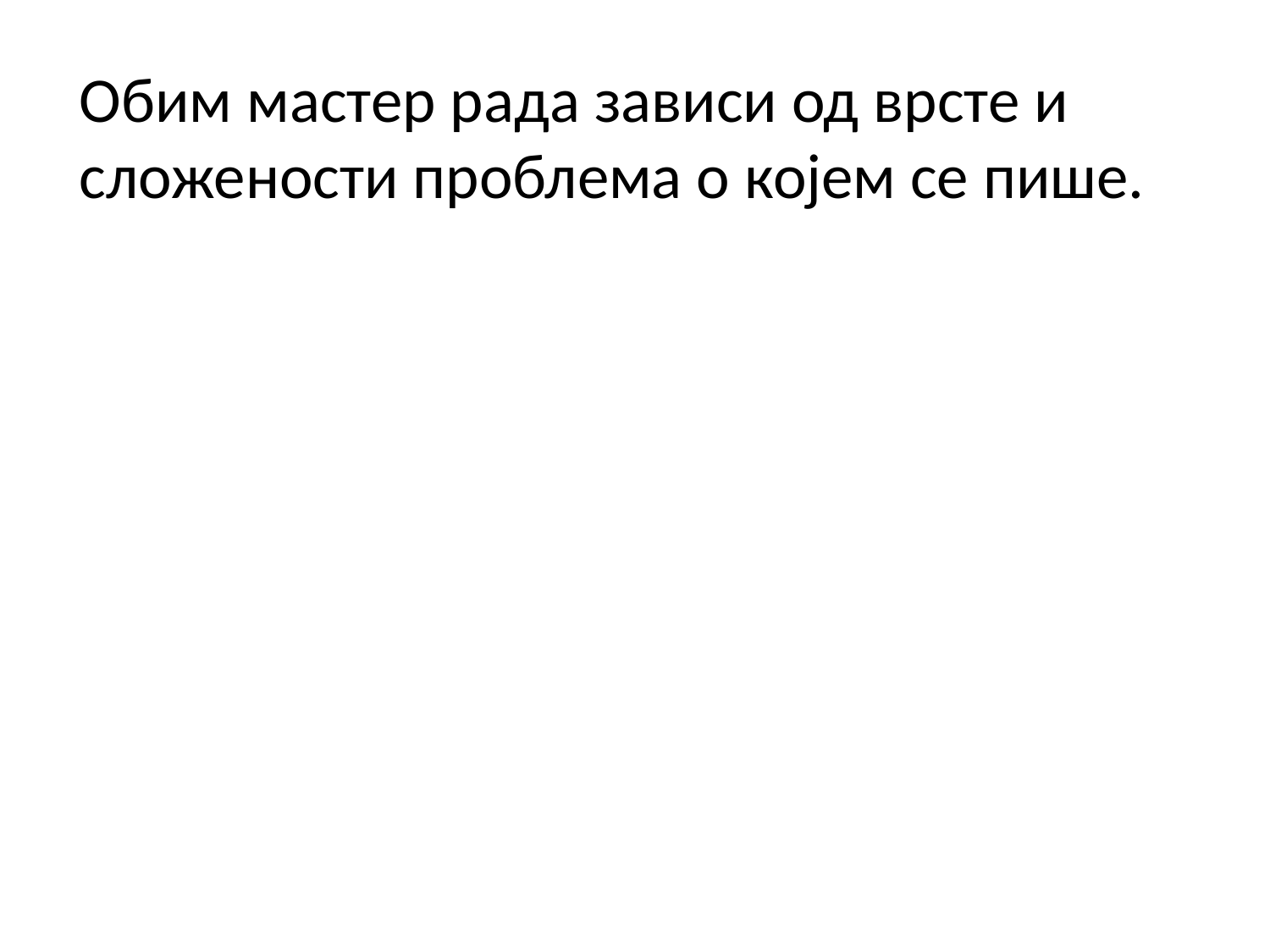

Обим мастер рада зависи од врсте и сложености проблема о којем се пише.